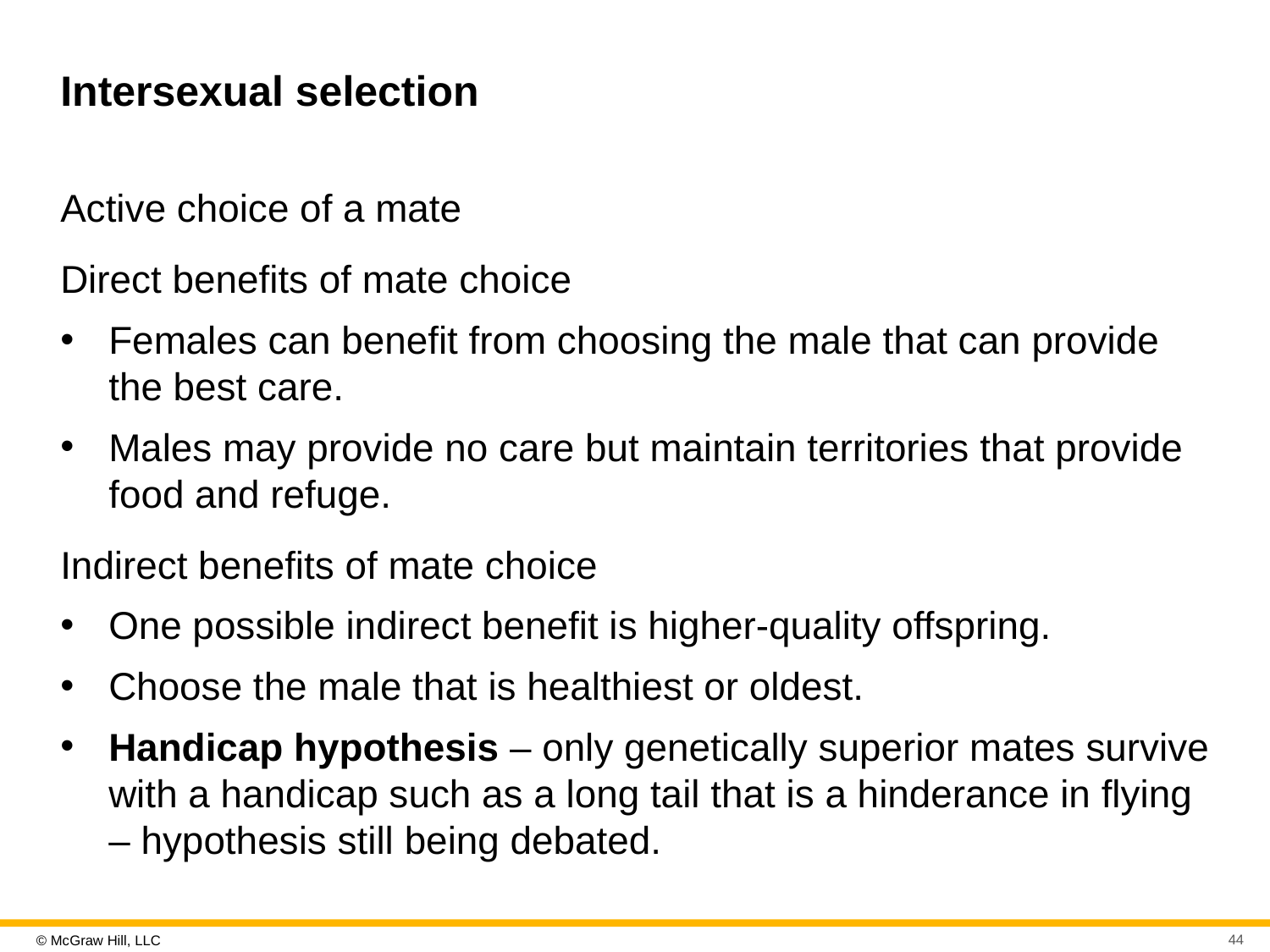

# Intersexual selection
Active choice of a mate
Direct benefits of mate choice
Females can benefit from choosing the male that can provide the best care.
Males may provide no care but maintain territories that provide food and refuge.
Indirect benefits of mate choice
One possible indirect benefit is higher-quality offspring.
Choose the male that is healthiest or oldest.
Handicap hypothesis – only genetically superior mates survive with a handicap such as a long tail that is a hinderance in flying – hypothesis still being debated.
44